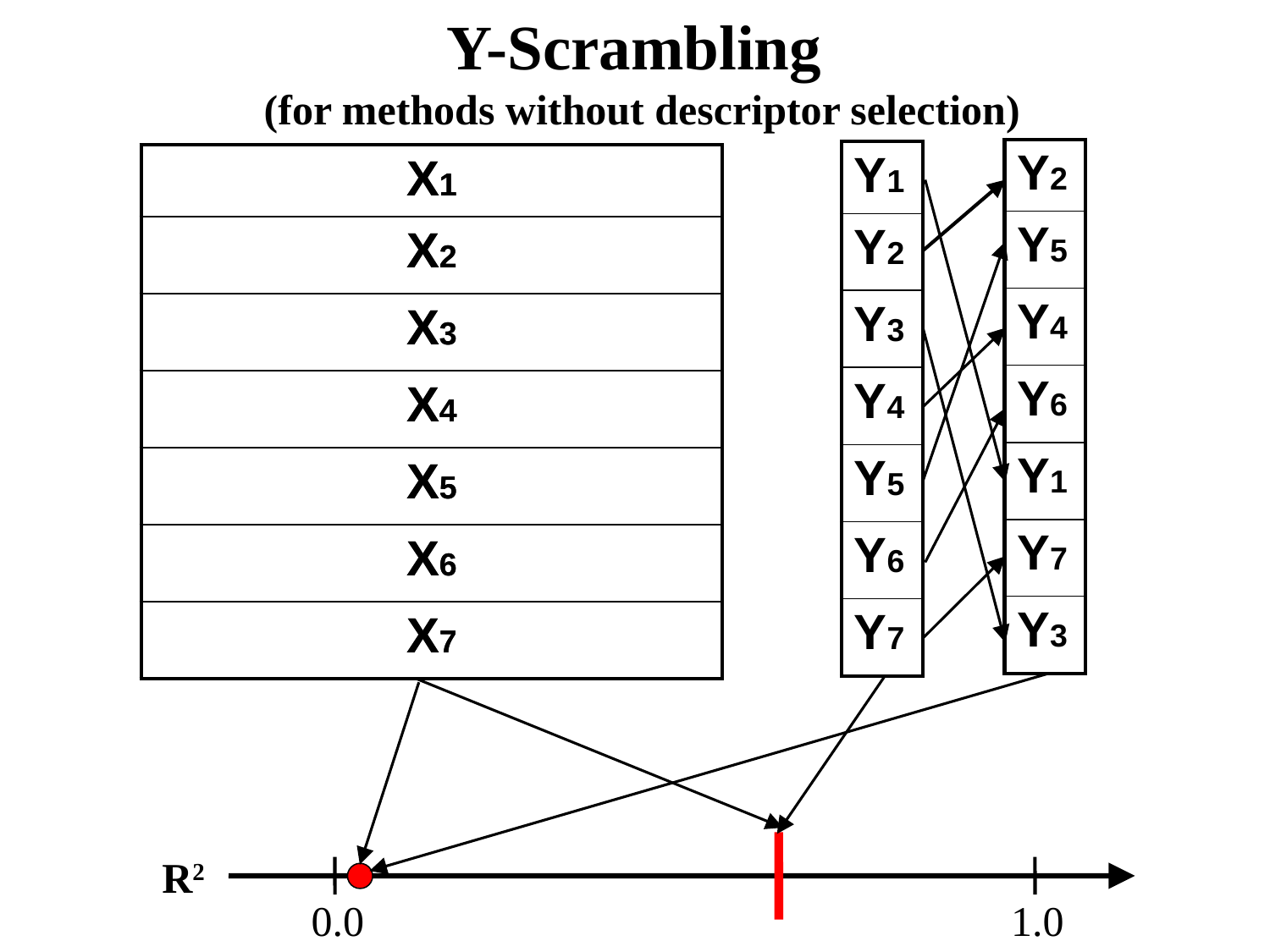

Y-Scrambling
(for methods without descriptor selection)
| Y2 |
| --- |
| Y5 |
| Y4 |
| Y6 |
| Y1 |
| Y7 |
| Y3 |
| Y1 |
| --- |
| Y2 |
| Y3 |
| Y4 |
| Y5 |
| Y6 |
| Y7 |
| X1 |
| --- |
| X2 |
| X3 |
| X4 |
| X5 |
| X6 |
| X7 |
| X1 |
| --- |
| X2 |
| X3 |
| X4 |
| X5 |
| X6 |
| X7 |

R2

0.0
1.0